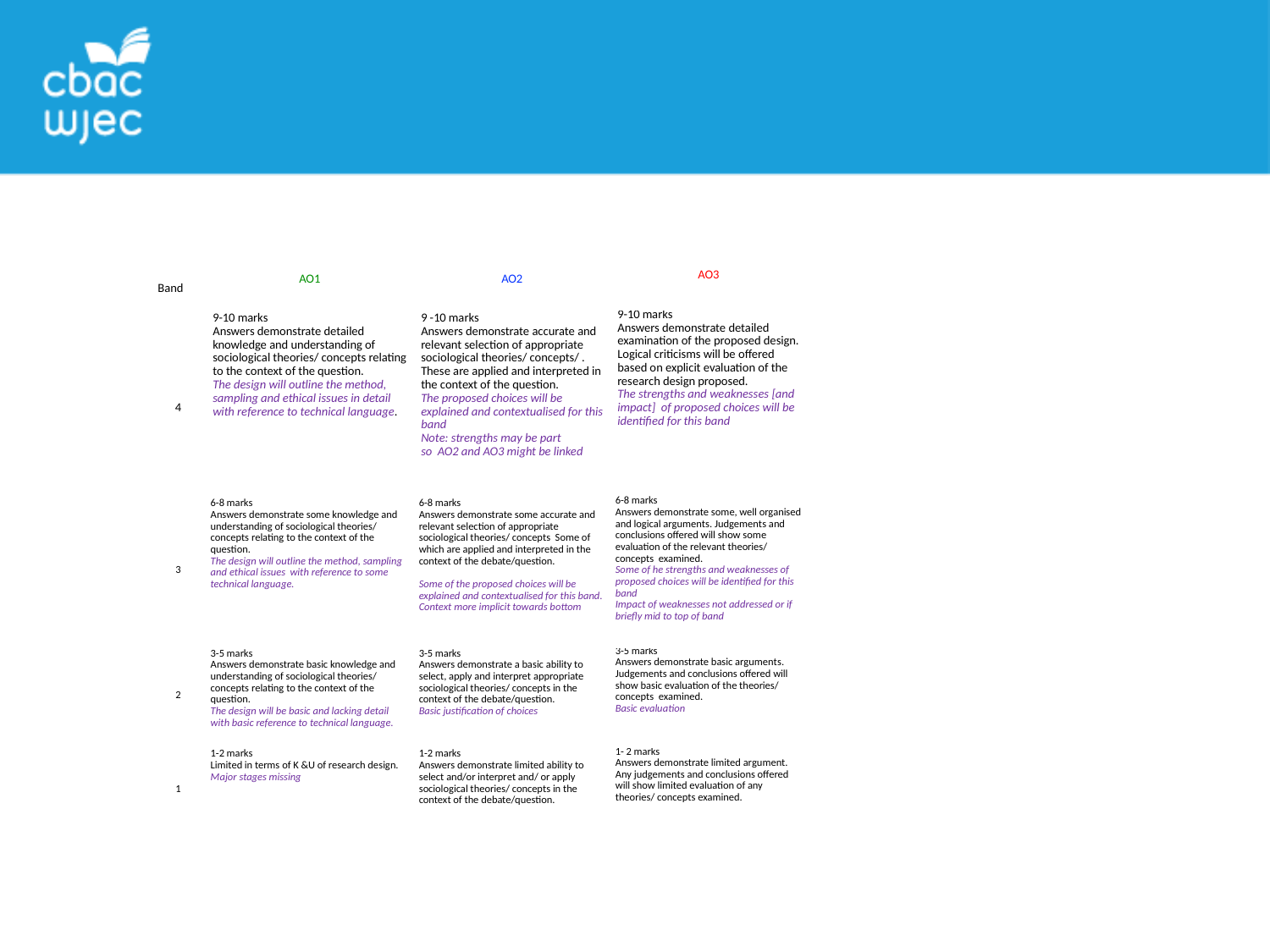

| Band | AO1 | AO2 | AO3 |
| --- | --- | --- | --- |
| 4 | 9-10 marks Answers demonstrate detailed knowledge and understanding of sociological theories/ concepts relating to the context of the question. The design will outline the method, sampling and ethical issues in detail with reference to technical language. | 9 -10 marks Answers demonstrate accurate and relevant selection of appropriate sociological theories/ concepts/ . These are applied and interpreted in the context of the question. The proposed choices will be explained and contextualised for this band Note: strengths may be part so AO2 and AO3 might be linked | 9-10 marks Answers demonstrate detailed examination of the proposed design. Logical criticisms will be offered based on explicit evaluation of the research design proposed. The strengths and weaknesses [and impact] of proposed choices will be identified for this band |
| 3 | 6-8 marks Answers demonstrate some knowledge and understanding of sociological theories/ concepts relating to the context of the question. The design will outline the method, sampling and ethical issues with reference to some technical language. | 6-8 marks Answers demonstrate some accurate and relevant selection of appropriate sociological theories/ concepts Some of which are applied and interpreted in the context of the debate/question.   Some of the proposed choices will be explained and contextualised for this band. Context more implicit towards bottom | 6-8 marks Answers demonstrate some, well organised and logical arguments. Judgements and conclusions offered will show some evaluation of the relevant theories/ concepts examined. Some of he strengths and weaknesses of proposed choices will be identified for this band Impact of weaknesses not addressed or if briefly mid to top of band |
| --- | --- | --- | --- |
| 2 | 3-5 marks Answers demonstrate basic knowledge and understanding of sociological theories/ concepts relating to the context of the question. The design will be basic and lacking detail with basic reference to technical language. | 3-5 marks Answers demonstrate a basic ability to select, apply and interpret appropriate sociological theories/ concepts in the context of the debate/question. Basic justification of choices | 3-5 marks Answers demonstrate basic arguments. Judgements and conclusions offered will show basic evaluation of the theories/ concepts examined. Basic evaluation |
| 1 | 1-2 marks Limited in terms of K &U of research design. Major stages missing | 1-2 marks Answers demonstrate limited ability to select and/or interpret and/ or apply sociological theories/ concepts in the context of the debate/question. | 1- 2 marks Answers demonstrate limited argument. Any judgements and conclusions offered will show limited evaluation of any theories/ concepts examined. |